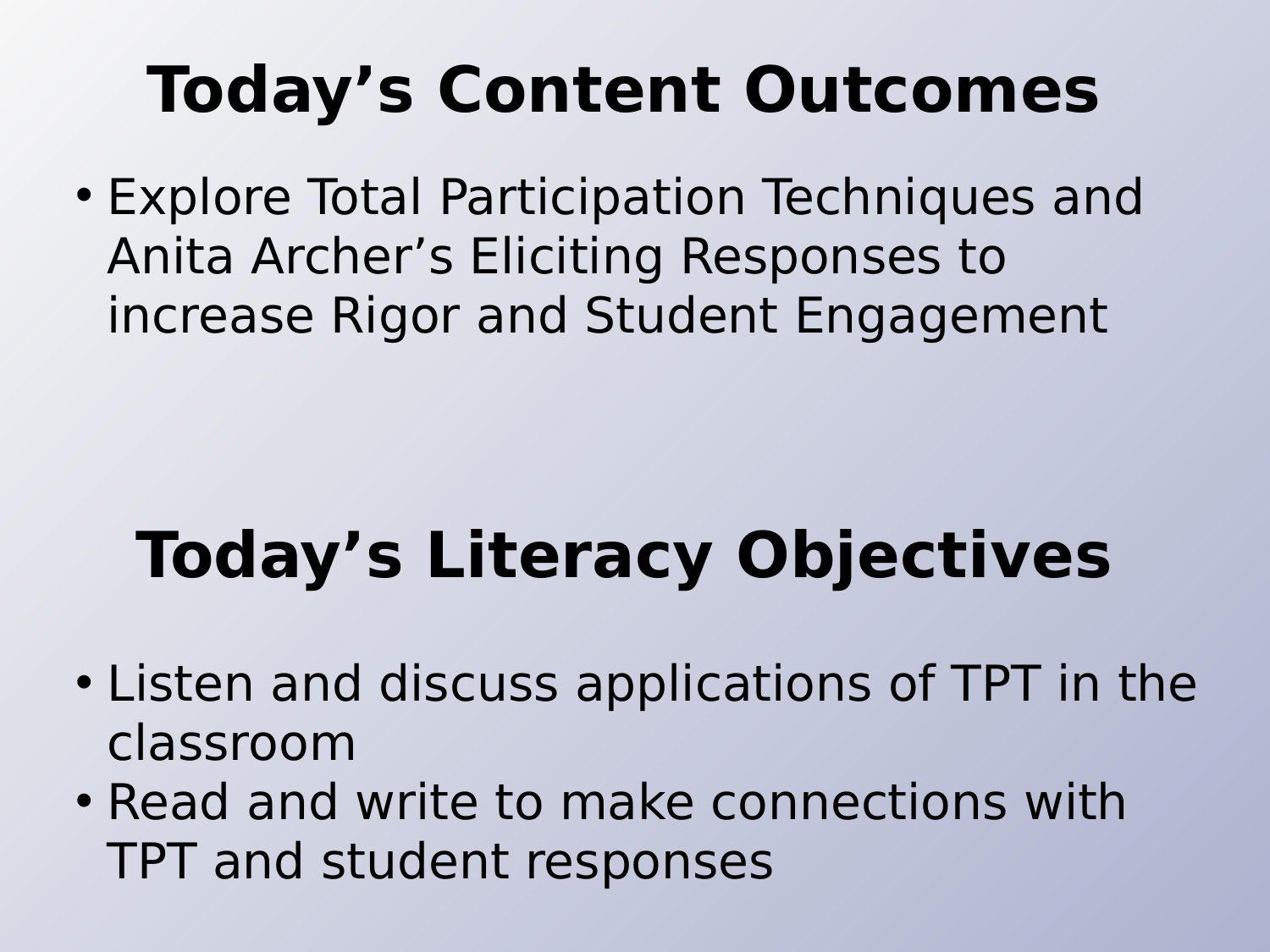

Today’s Content Outcomes
Explore Total Participation Techniques and Anita Archer’s Eliciting Responses to increase Rigor and Student Engagement
Today’s Literacy Objectives
Listen and discuss applications of TPT in the classroom
Read and write to make connections with TPT and student responses